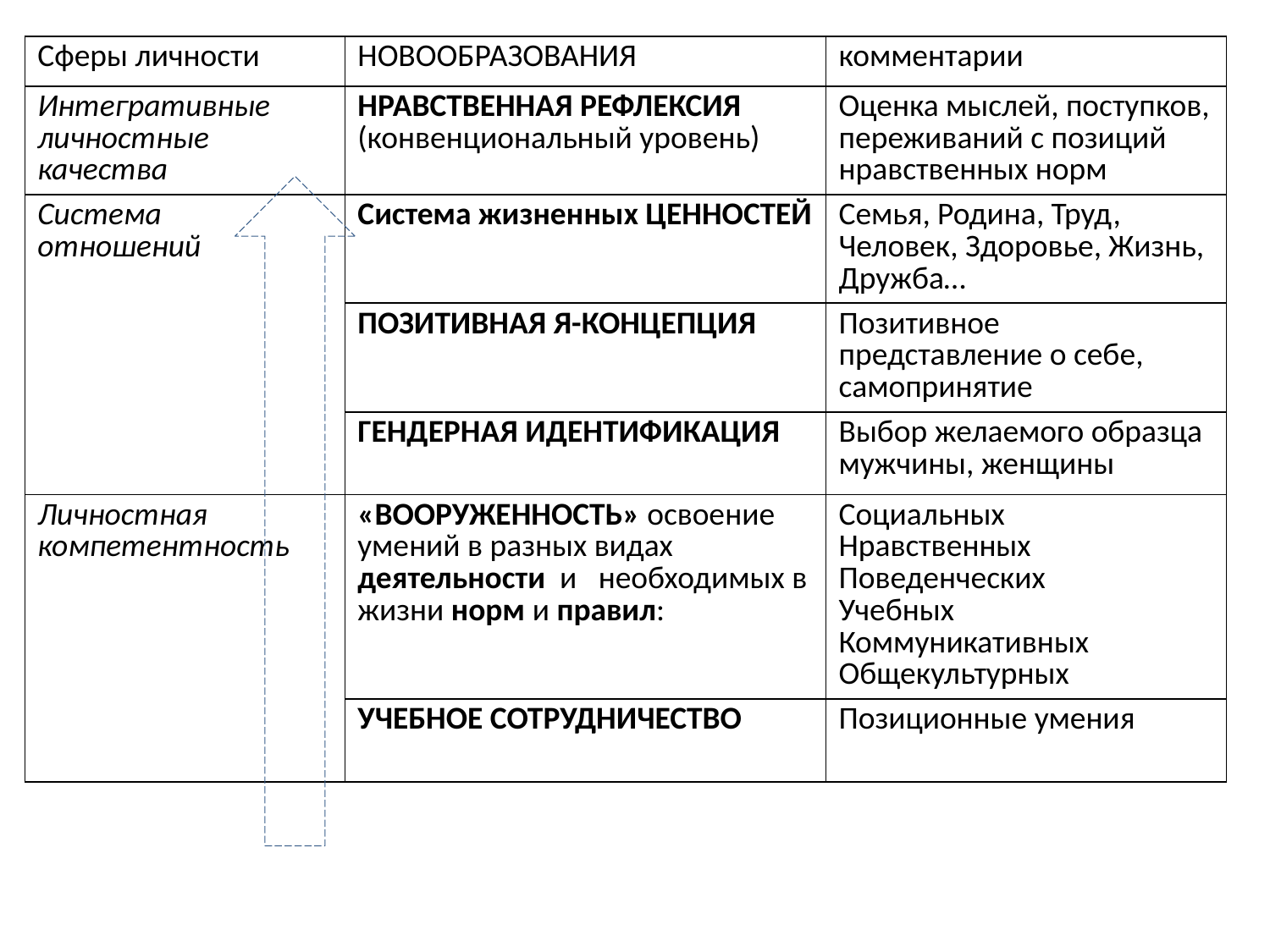

| Сферы личности | НОВООБРАЗОВАНИЯ | комментарии |
| --- | --- | --- |
| Интегративные личностные качества | НРАВСТВЕННАЯ РЕФЛЕКСИЯ (конвенциональный уровень) | Оценка мыслей, поступков, переживаний с позиций нравственных норм |
| Система отношений | Система жизненных ЦЕННОСТЕЙ | Семья, Родина, Труд, Человек, Здоровье, Жизнь, Дружба… |
|  | ПОЗИТИВНАЯ Я-КОНЦЕПЦИЯ | Позитивное представление о себе, самопринятие |
|  | ГЕНДЕРНАЯ ИДЕНТИФИКАЦИЯ | Выбор желаемого образца мужчины, женщины |
| Личностная компетентность | «ВООРУЖЕННОСТЬ» освоение умений в разных видах деятельности и необходимых в жизни норм и правил: | Социальных Нравственных Поведенческих Учебных Коммуникативных Общекультурных |
|  | УЧЕБНОЕ СОТРУДНИЧЕСТВО | Позиционные умения |
#